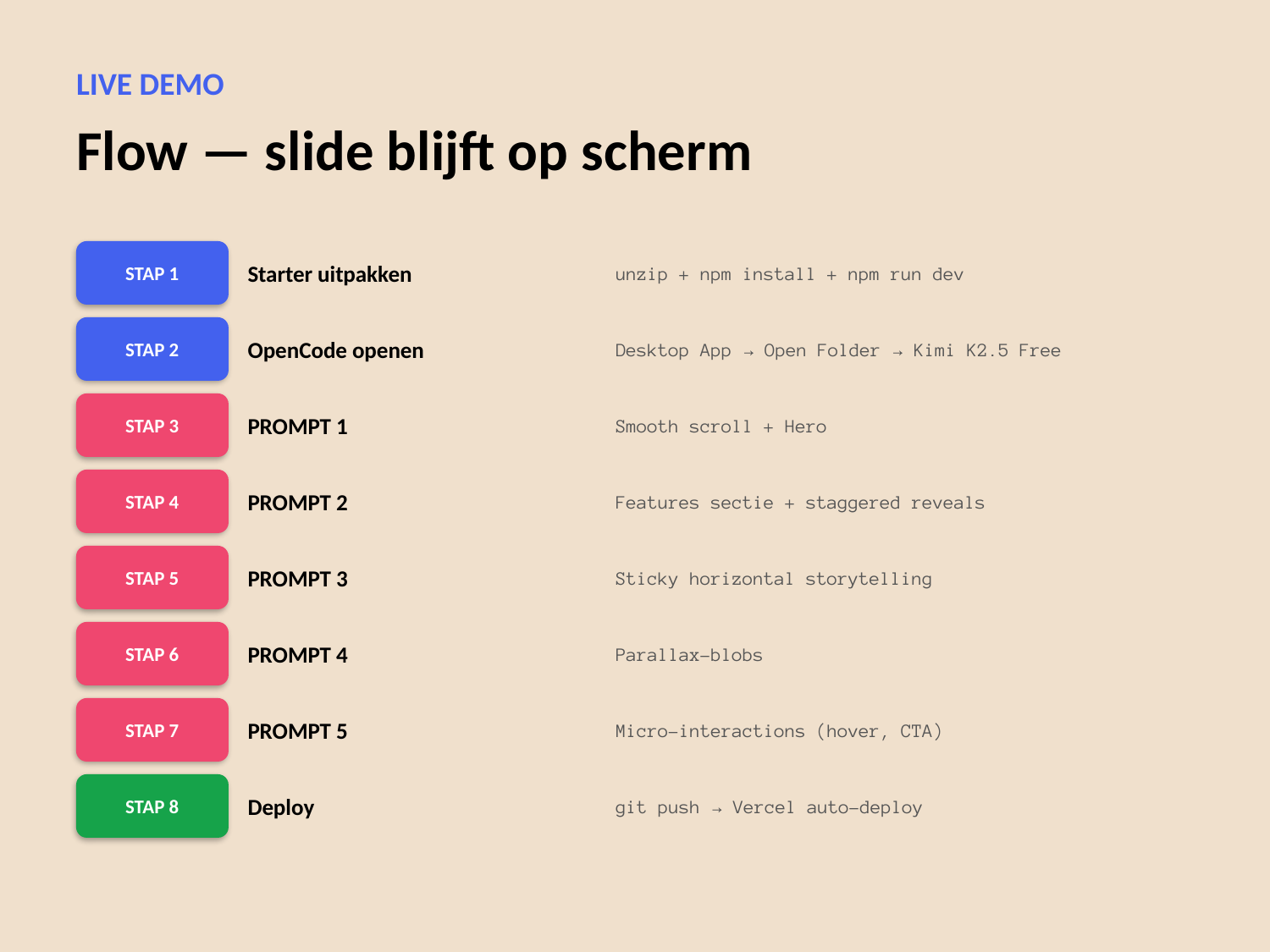

LIVE DEMO
Flow — slide blijft op scherm

STAP 1
Starter uitpakken
unzip + npm install + npm run dev

STAP 2
OpenCode openen
Desktop App → Open Folder → Kimi K2.5 Free

STAP 3
PROMPT 1
Smooth scroll + Hero

STAP 4
PROMPT 2
Features sectie + staggered reveals

STAP 5
PROMPT 3
Sticky horizontal storytelling

STAP 6
PROMPT 4
Parallax-blobs

STAP 7
PROMPT 5
Micro-interactions (hover, CTA)

STAP 8
Deploy
git push → Vercel auto-deploy